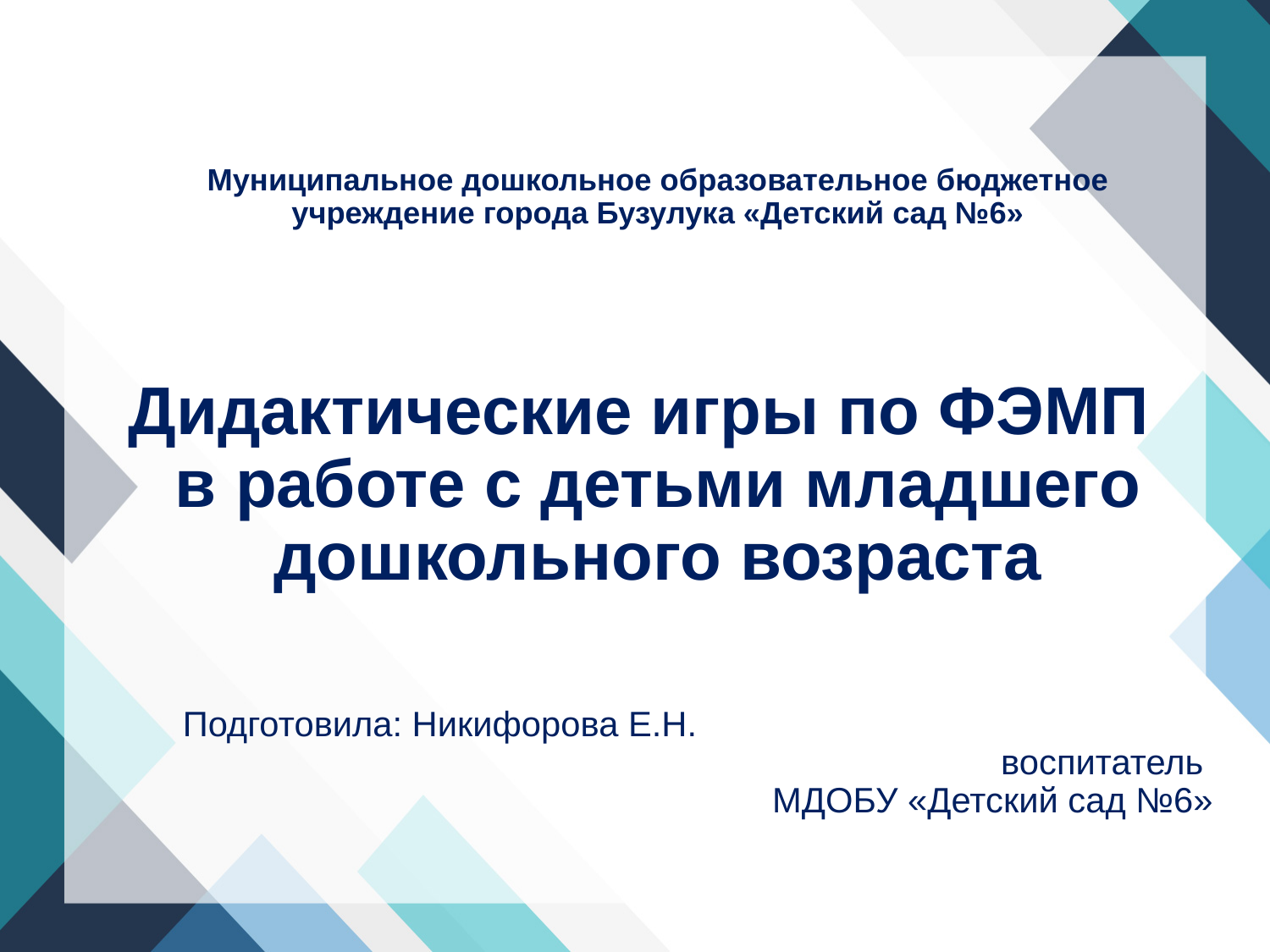

# Муниципальное дошкольное образовательное бюджетное учреждение города Бузулука «Детский сад №6» Дидактические игры по ФЭМП в работе с детьми младшего дошкольного возраста
Подготовила: Никифорова Е.Н.                                                       воспитатель
                        МДОБУ «Детский сад №6»